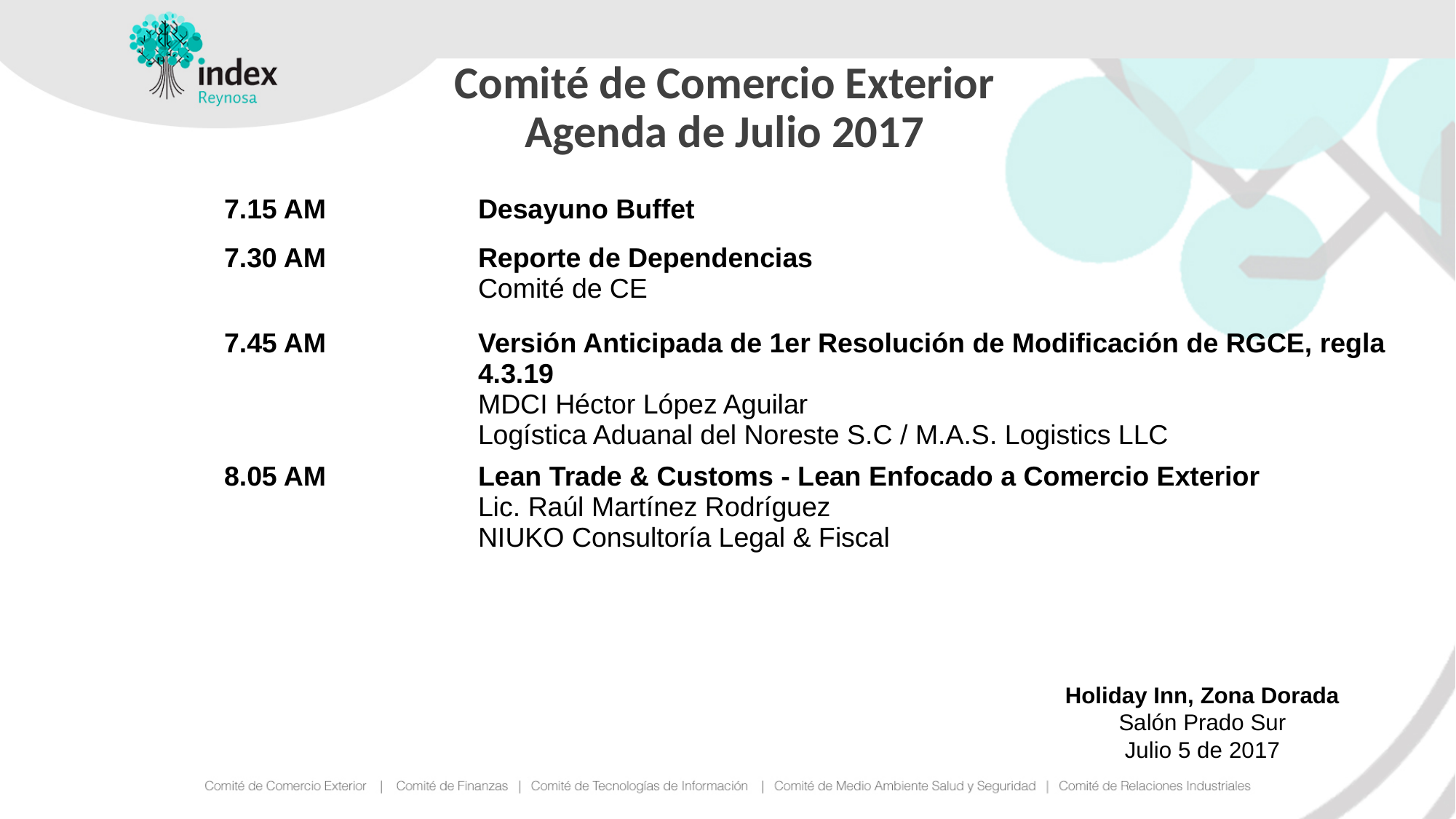

# Comité de Comercio Exterior Agenda de Julio 2017
| 7.15 AM | Desayuno Buffet |
| --- | --- |
| 7.30 AM | Reporte de Dependencias Comité de CE |
| 7.45 AM | Versión Anticipada de 1er Resolución de Modificación de RGCE, regla 4.3.19 MDCI Héctor López Aguilar Logística Aduanal del Noreste S.C / M.A.S. Logistics LLC |
| 8.05 AM | Lean Trade & Customs - Lean Enfocado a Comercio Exterior Lic. Raúl Martínez Rodríguez NIUKO Consultoría Legal & Fiscal |
Holiday Inn, Zona Dorada
Salón Prado Sur
Julio 5 de 2017